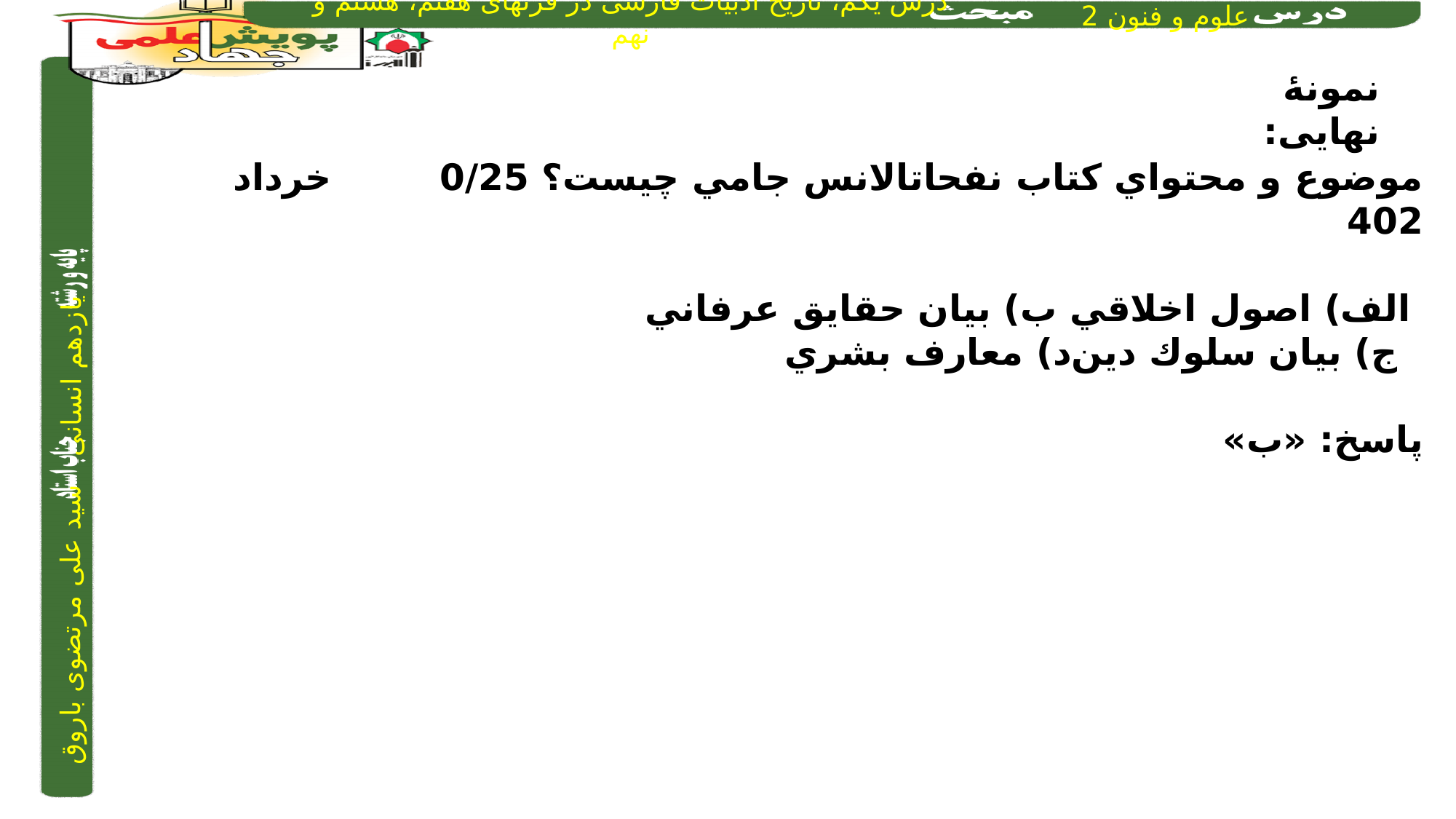

نمونۀ نهایی:
موضوع و محتواي كتاب نفحاتالانس جامي چيست؟ 0/25		خرداد 402

	 الف) اصول اخلاقي	 ب) بيان حقايق عرفاني
  	ج) بيان سلوك دين	د) معارف بشري

پاسخ: «ب»